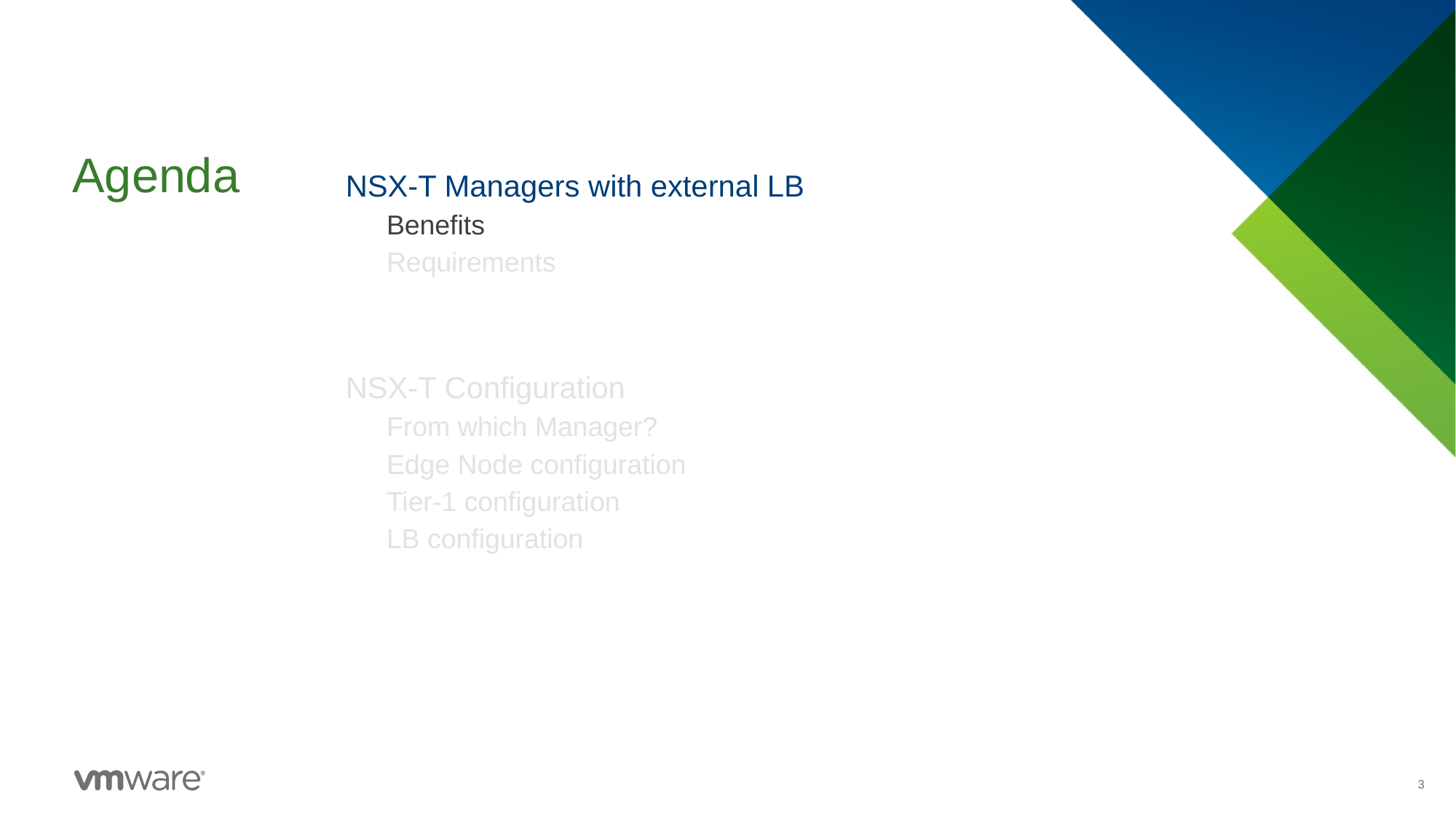

NSX-T Managers with external LB
Benefits
Requirements

NSX-T Configuration
From which Manager?
Edge Node configuration
Tier-1 configuration
LB configuration